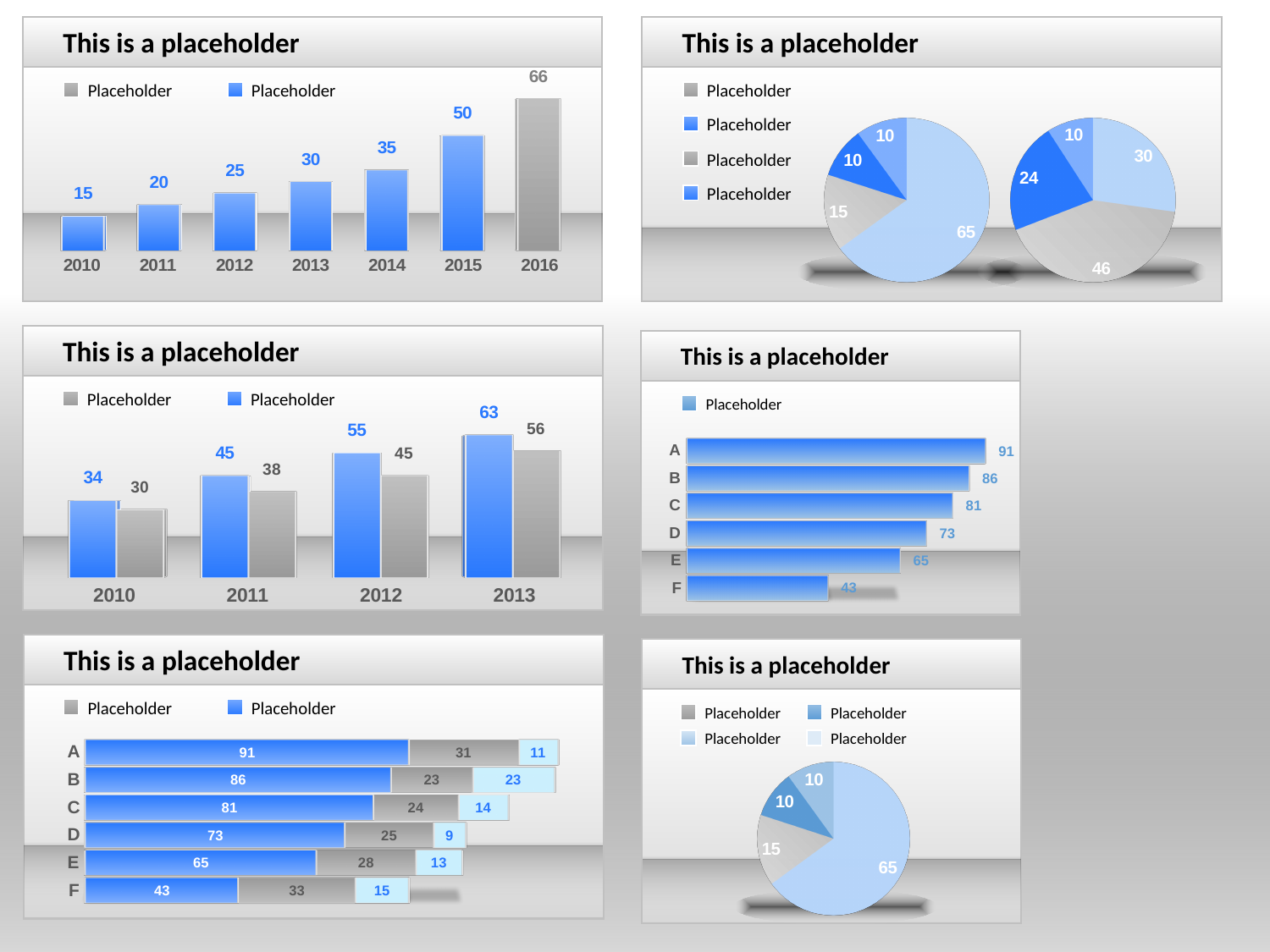

This is a placeholder

[unsupported chart]

Placeholder

Placeholder

This is a placeholder

[unsupported chart]

[unsupported chart]

Placeholder

Placeholder

Placeholder

Placeholder

DATADRIVEN
This is a placeholder

[unsupported chart]

Placeholder

Placeholder

This is a placeholder

[unsupported chart]

Placeholder

This is a placeholder

[unsupported chart]

Placeholder

Placeholder

This is a placeholder

Placeholder

Placeholder
Placeholder

Placeholder

[unsupported chart]